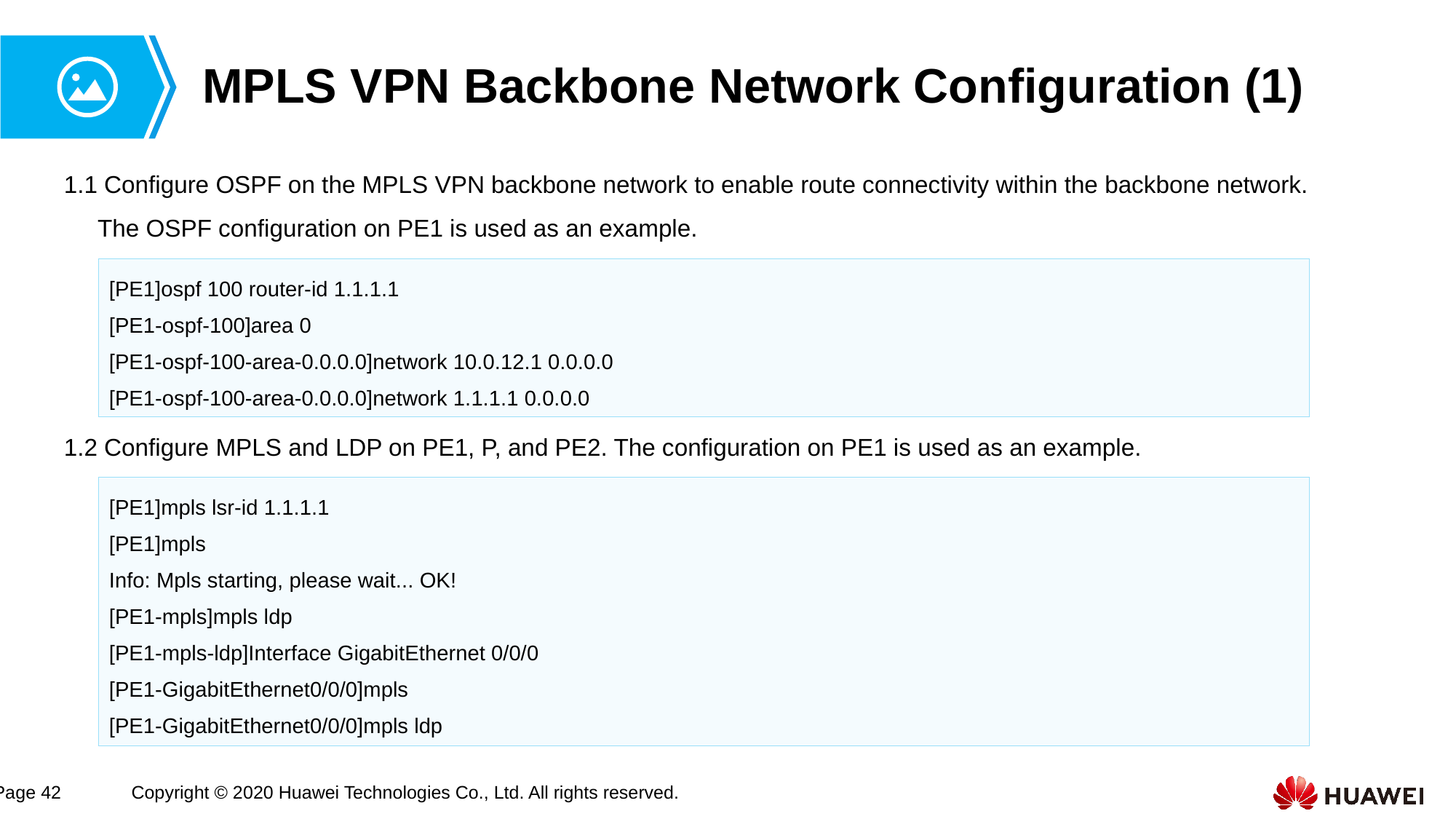

# MPLS VPN Backbone Network Configuration (1)
1.1 Configure OSPF on the MPLS VPN backbone network to enable route connectivity within the backbone network.
     The OSPF configuration on PE1 is used as an example.
[PE1]ospf 100 router-id 1.1.1.1
[PE1-ospf-100]area 0
[PE1-ospf-100-area-0.0.0.0]network 10.0.12.1 0.0.0.0
[PE1-ospf-100-area-0.0.0.0]network 1.1.1.1 0.0.0.0
1.2 Configure MPLS and LDP on PE1, P, and PE2. The configuration on PE1 is used as an example.
[PE1]mpls lsr-id 1.1.1.1
[PE1]mpls
Info: Mpls starting, please wait... OK!
[PE1-mpls]mpls ldp
[PE1-mpls-ldp]Interface GigabitEthernet 0/0/0
[PE1-GigabitEthernet0/0/0]mpls
[PE1-GigabitEthernet0/0/0]mpls ldp